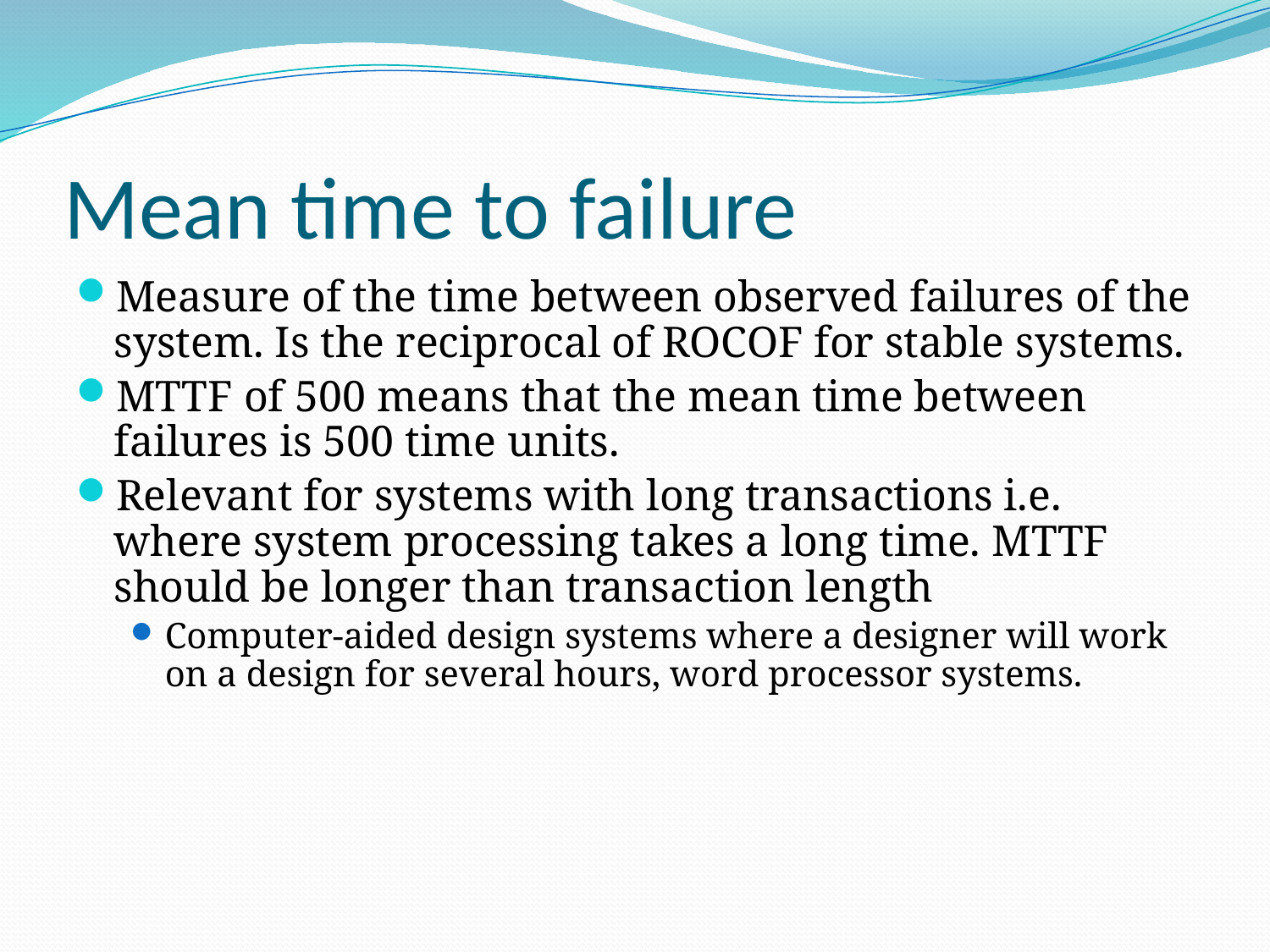

# Mean time to failure
Measure of the time between observed failures of the system. Is the reciprocal of ROCOF for stable systems.
MTTF of 500 means that the mean time between failures is 500 time units.
Relevant for systems with long transactions i.e. where system processing takes a long time. MTTF should be longer than transaction length
Computer-aided design systems where a designer will work on a design for several hours, word processor systems.